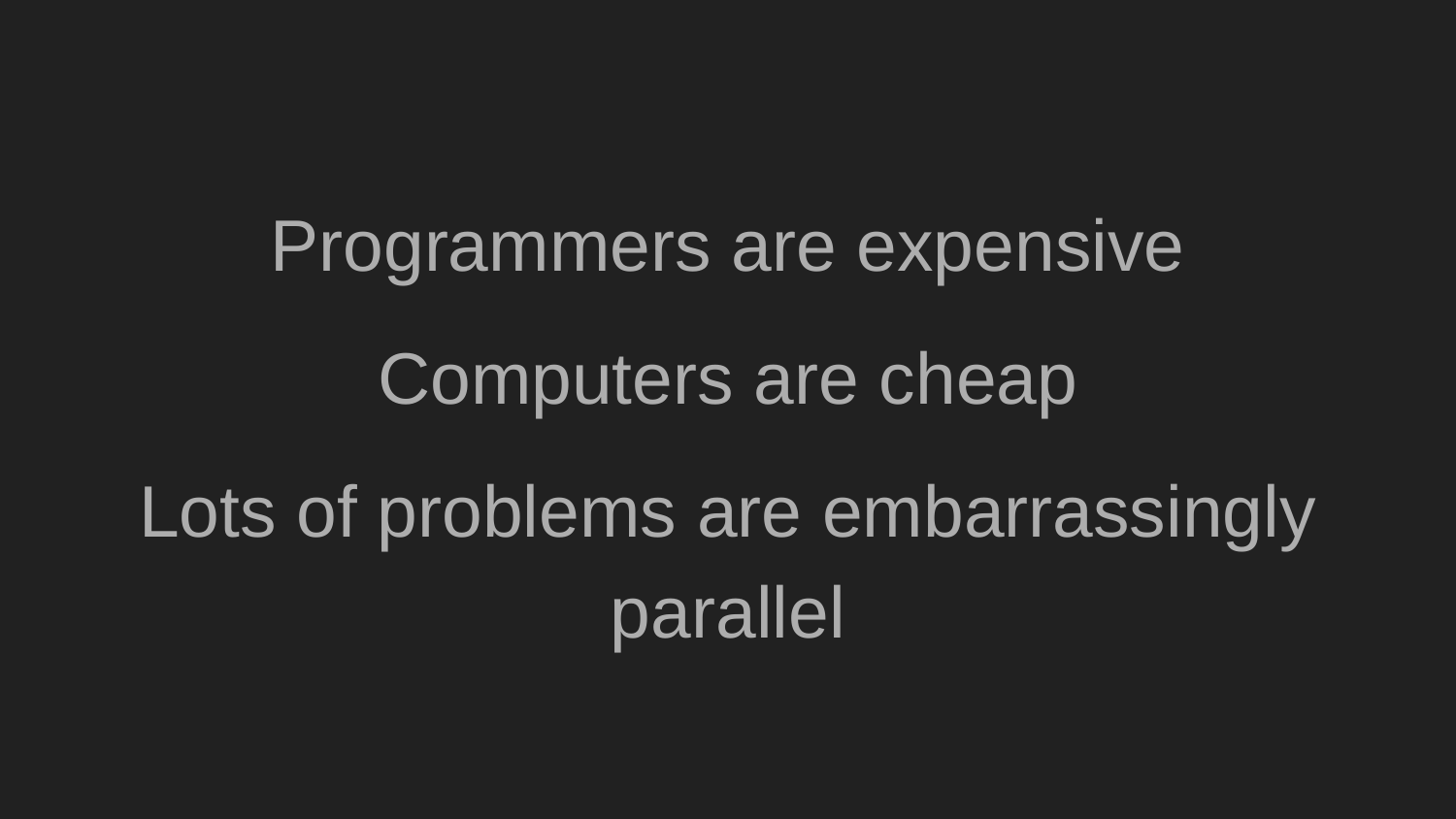

Programmers are expensive
Computers are cheap
Lots of problems are embarrassingly parallel